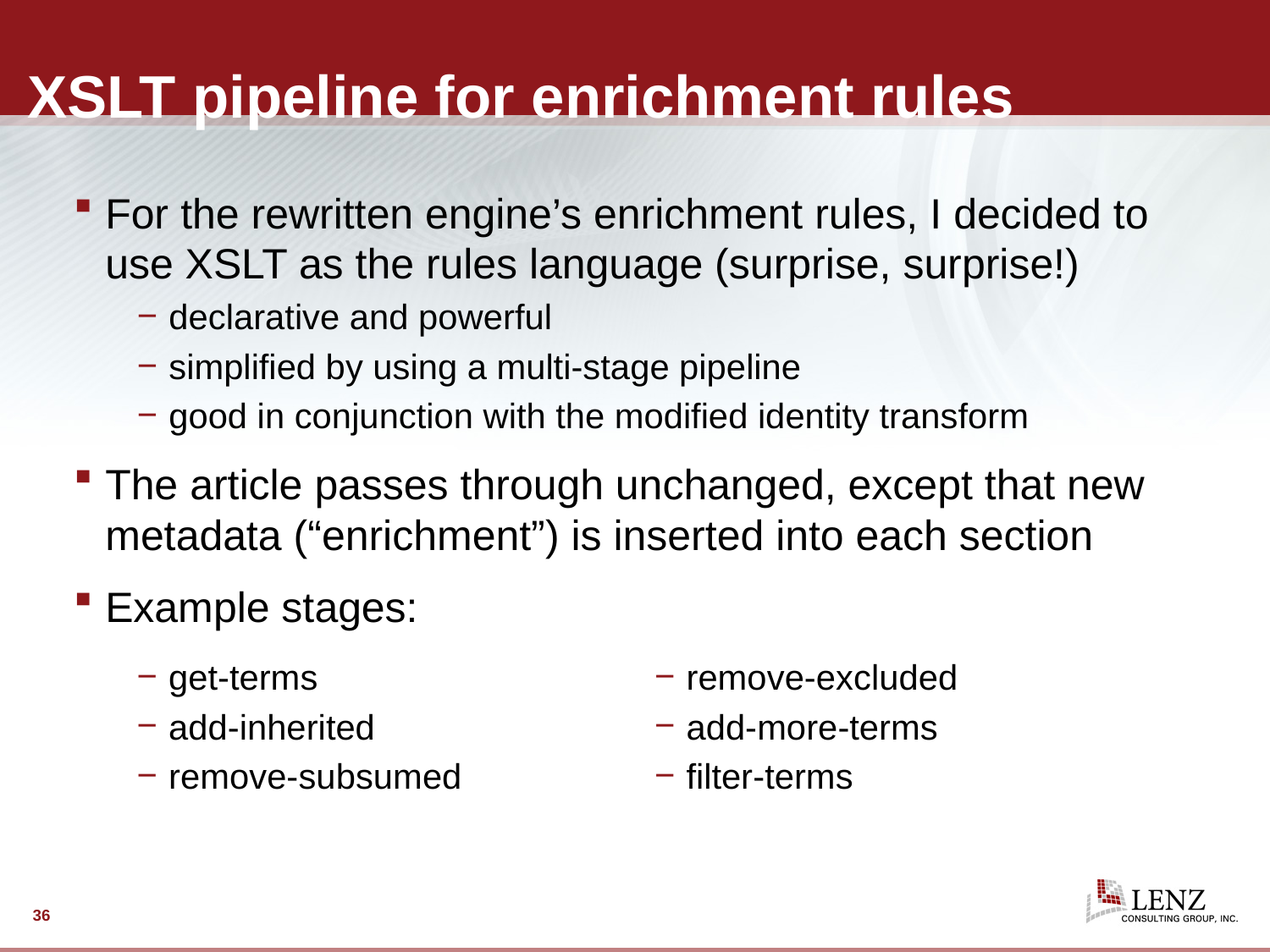

# XSLT pipeline for enrichment rules
For the rewritten engine’s enrichment rules, I decided to use XSLT as the rules language (surprise, surprise!)
declarative and powerful
simplified by using a multi-stage pipeline
good in conjunction with the modified identity transform
The article passes through unchanged, except that new metadata (“enrichment”) is inserted into each section
Example stages:

get-terms
add-inherited
remove-subsumed
remove-excluded
add-more-terms
filter-terms
36